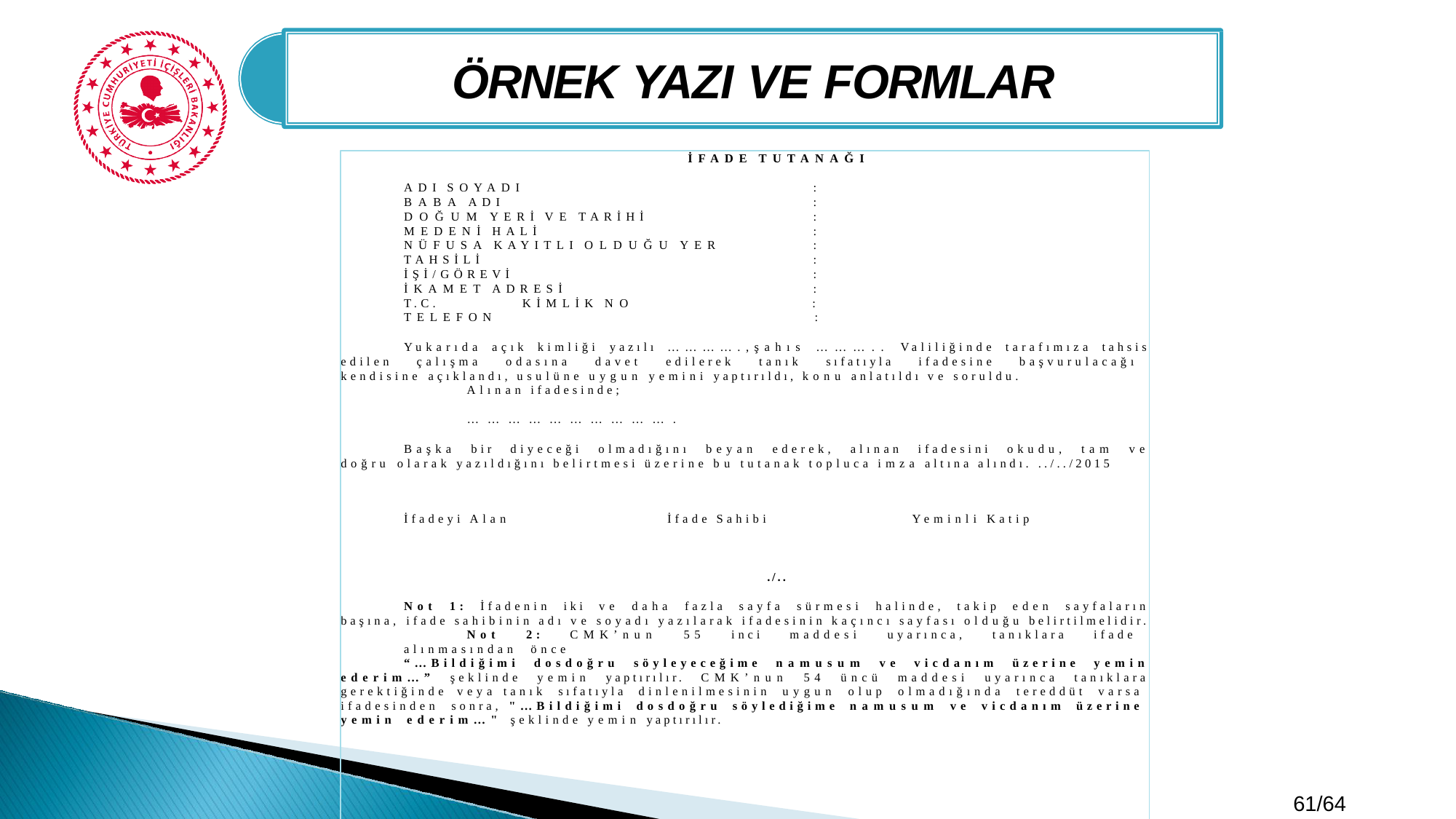

# ÖRNEK YAZI VE FORMLAR
İFADE TUTANAĞI

ADI SOYADI	:
BABA ADI	:
DOĞUM YERİ VE TARİHİ	:
MEDENİ HALİ	:
NÜFUSA KAYITLI OLDUĞU YER	:
TAHSİLİ	:
İŞİ/GÖREVİ	:
İKAMET ADRESİ	:
T.C.	KİMLİK NO	:
TELEFON	:

Yukarıda açık kimliği yazılı ………….,şahıs ……….. Valiliğinde tarafımıza tahsis edilen  çalışma  odasına  davet  edilerek  tanık  sıfatıyla  ifadesine  başvurulacağı  kendisine açıklandı, usulüne uygun yemini yaptırıldı, konu anlatıldı ve soruldu.
Alınan ifadesinde;

………………………….

Başka bir diyeceği olmadığını beyan ederek, alınan ifadesini okudu, tam ve doğru olarak yazıldığını belirtmesi üzerine bu tutanak topluca imza altına alındı. ../../2015

İfadeyi Alan
İfade Sahibi
Yeminli Katip
./..

Not 1: İfadenin iki ve daha fazla sayfa sürmesi halinde, takip eden sayfaların başına, ifade sahibinin adı ve soyadı yazılarak ifadesinin kaçıncı sayfası olduğu belirtilmelidir.
Not  2:  CMK’nun  55  inci  maddesi  uyarınca,  tanıklara  ifade  alınmasından  önce
“…Bildiğimi dosdoğru söyleyeceğime namusum ve vicdanım üzerine yemin ederim…” şeklinde yemin yaptırılır. CMK’nun 54 üncü maddesi uyarınca tanıklara gerektiğinde veya tanık  sıfatıyla  dinlenilmesinin  uygun  olup  olmadığında  tereddüt  varsa  ifadesinden  sonra, "…Bildiğimi dosdoğru söylediğime namusum ve vicdanım üzerine  yemin ederim…" şeklinde yemin yaptırılır.